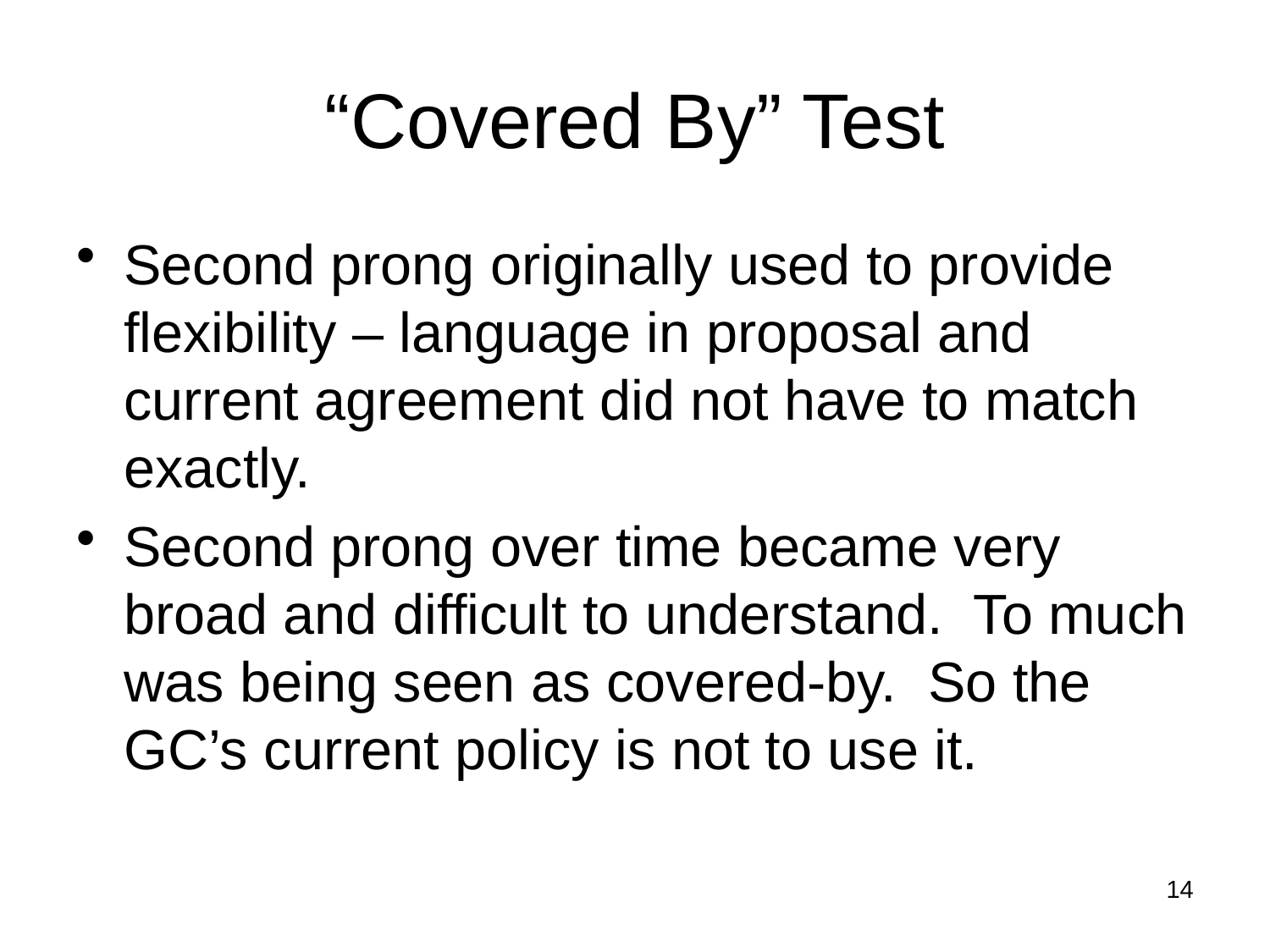

# “Covered By” Test
Second prong originally used to provide flexibility – language in proposal and current agreement did not have to match exactly.
Second prong over time became very broad and difficult to understand.  To much was being seen as covered-by.  So the GC’s current policy is not to use it.
14